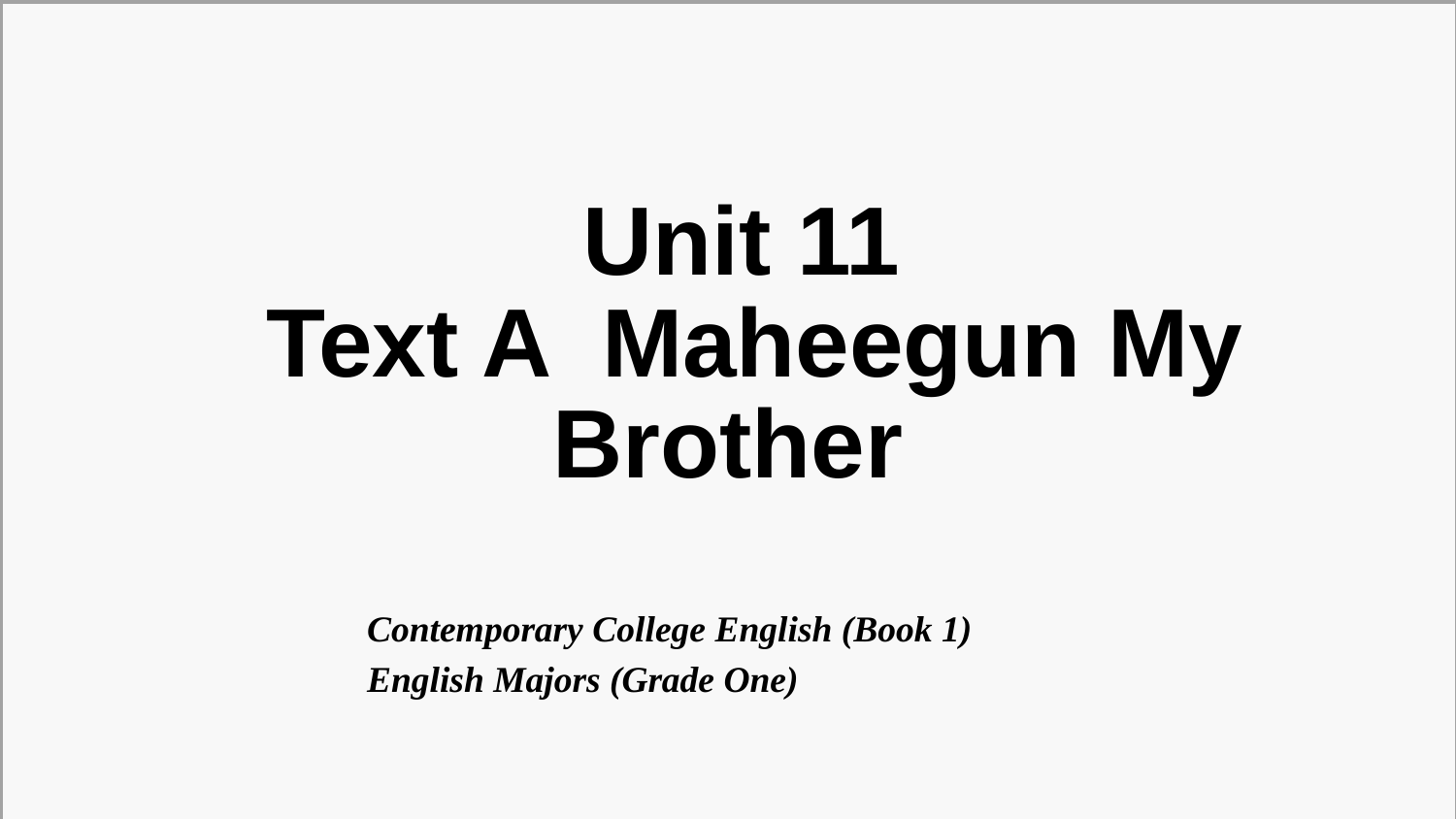

Unit 11
  Text A  Maheegun My Brother
Contemporary College English (Book 1)
English Majors (Grade One)